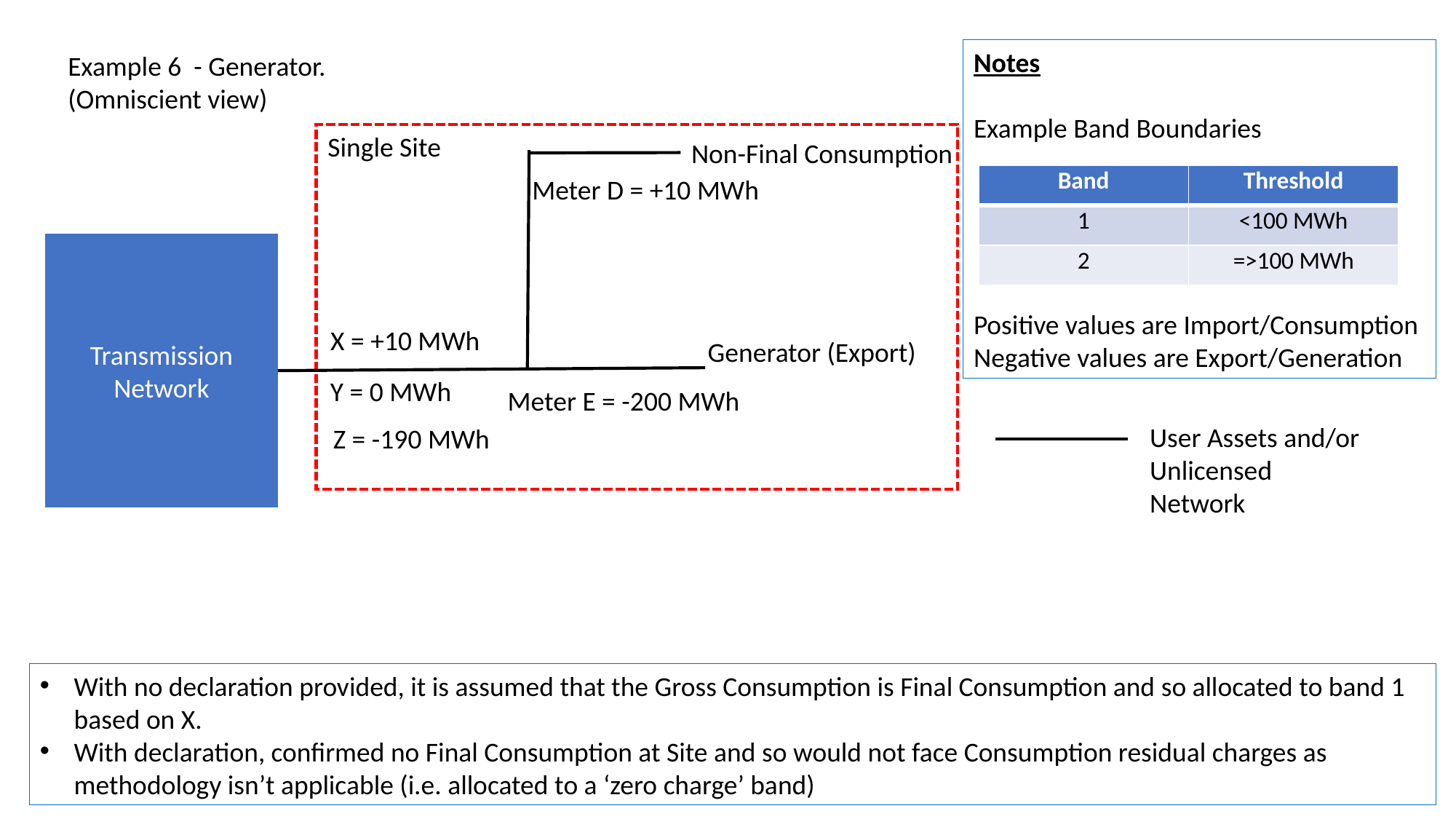

Notes

Example Band Boundaries

Positive values are Import/Consumption
Negative values are Export/Generation
Example 6  - Generator.
(Omniscient view)

Single Site
Non-Final Consumption
| Band | Threshold |
| --- | --- |
| 1 | <100 MWh |
| 2 | =>100 MWh |
Meter D = +10 MWh

Transmission Network

X = +10 MWh
Generator (Export)
Y = 0 MWh
Meter E = -200 MWh
User Assets and/or Unlicensed Network
Z = -190 MWh
With no declaration provided, it is assumed that the Gross Consumption is Final Consumption and so allocated to band 1 based on X.
With declaration, confirmed no Final Consumption at Site and so would not face Consumption residual charges as methodology isn’t applicable (i.e. allocated to a ‘zero charge’ band)